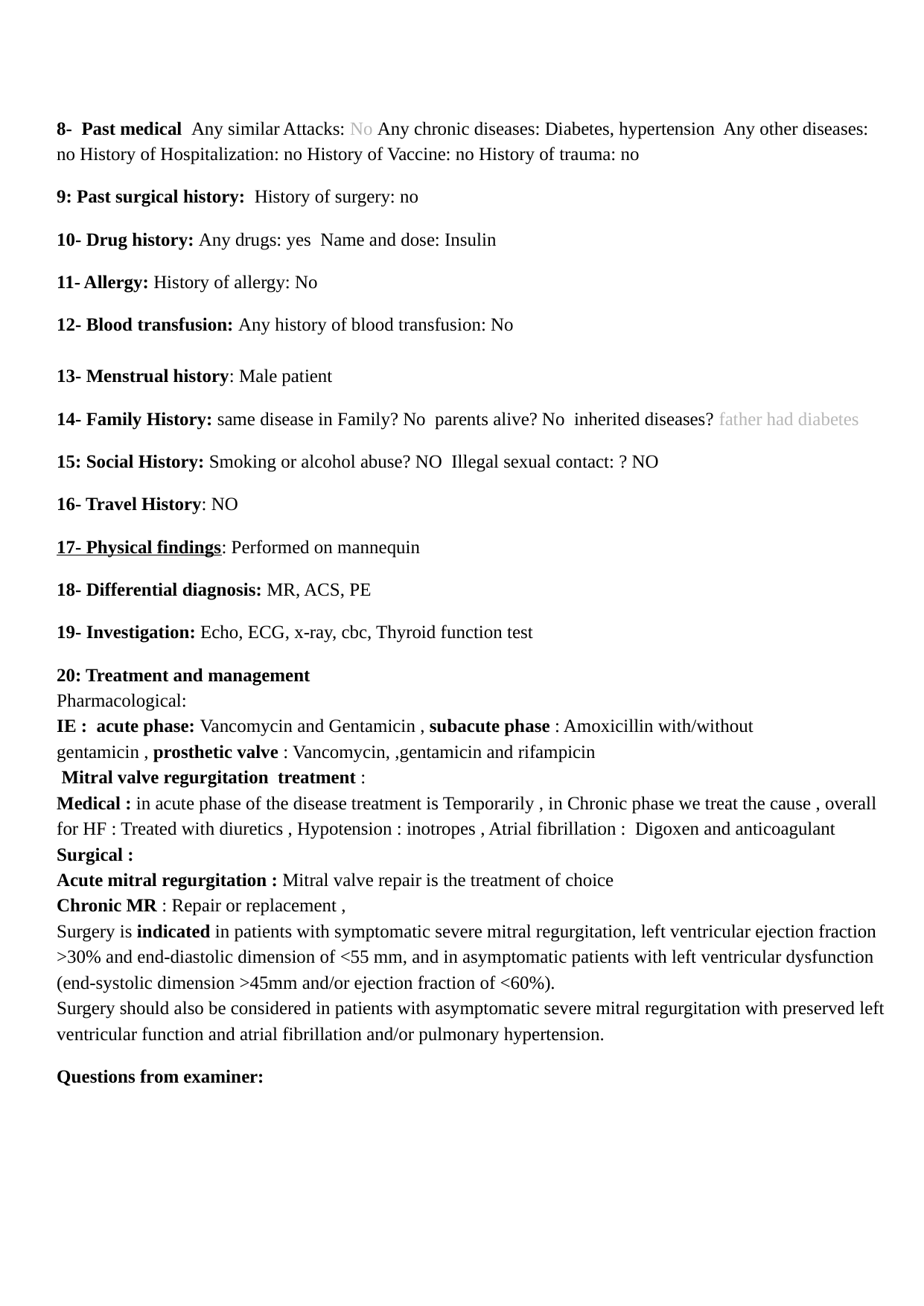

8-  Past medical  Any similar Attacks: No Any chronic diseases: Diabetes, hypertension  Any other diseases: no History of Hospitalization: no History of Vaccine: no History of trauma: no
sad
9: Past surgical history:  History of surgery: no
sad
10- Drug history: Any drugs: yes  Name and dose: Insulin

11- Allergy: History of allergy: No

12- Blood transfusion: Any history of blood transfusion: No

13- Menstrual history: Male patient

14- Family History: same disease in Family? No  parents alive? No  inherited diseases? father had diabetes

15: Social History: Smoking or alcohol abuse? NO  Illegal sexual contact: ? NO

16- Travel History: NO

17- Physical findings: Performed on mannequin

18- Differential diagnosis: MR, ACS, PE

19- Investigation: Echo, ECG, x-ray, cbc, Thyroid function test

20: Treatment and management
Pharmacological:
IE :  acute phase: Vancomycin and Gentamicin , subacute phase : Amoxicillin with/without
gentamicin , prosthetic valve : Vancomycin, ,gentamicin and rifampicin
 Mitral valve regurgitation  treatment :
Medical : in acute phase of the disease treatment is Temporarily , in Chronic phase we treat the cause , overall for HF : Treated with diuretics , Hypotension : inotropes , Atrial fibrillation :  Digoxen and anticoagulant
Surgical :
Acute mitral regurgitation : Mitral valve repair is the treatment of choice
Chronic MR : Repair or replacement ,
Surgery is indicated in patients with symptomatic severe mitral regurgitation, left ventricular ejection fraction >30% and end-diastolic dimension of <55 mm, and in asymptomatic patients with left ventricular dysfunction (end-systolic dimension >45mm and/or ejection fraction of <60%).
Surgery should also be considered in patients with asymptomatic severe mitral regurgitation with preserved left ventricular function and atrial fibrillation and/or pulmonary hypertension.

Questions from examiner: